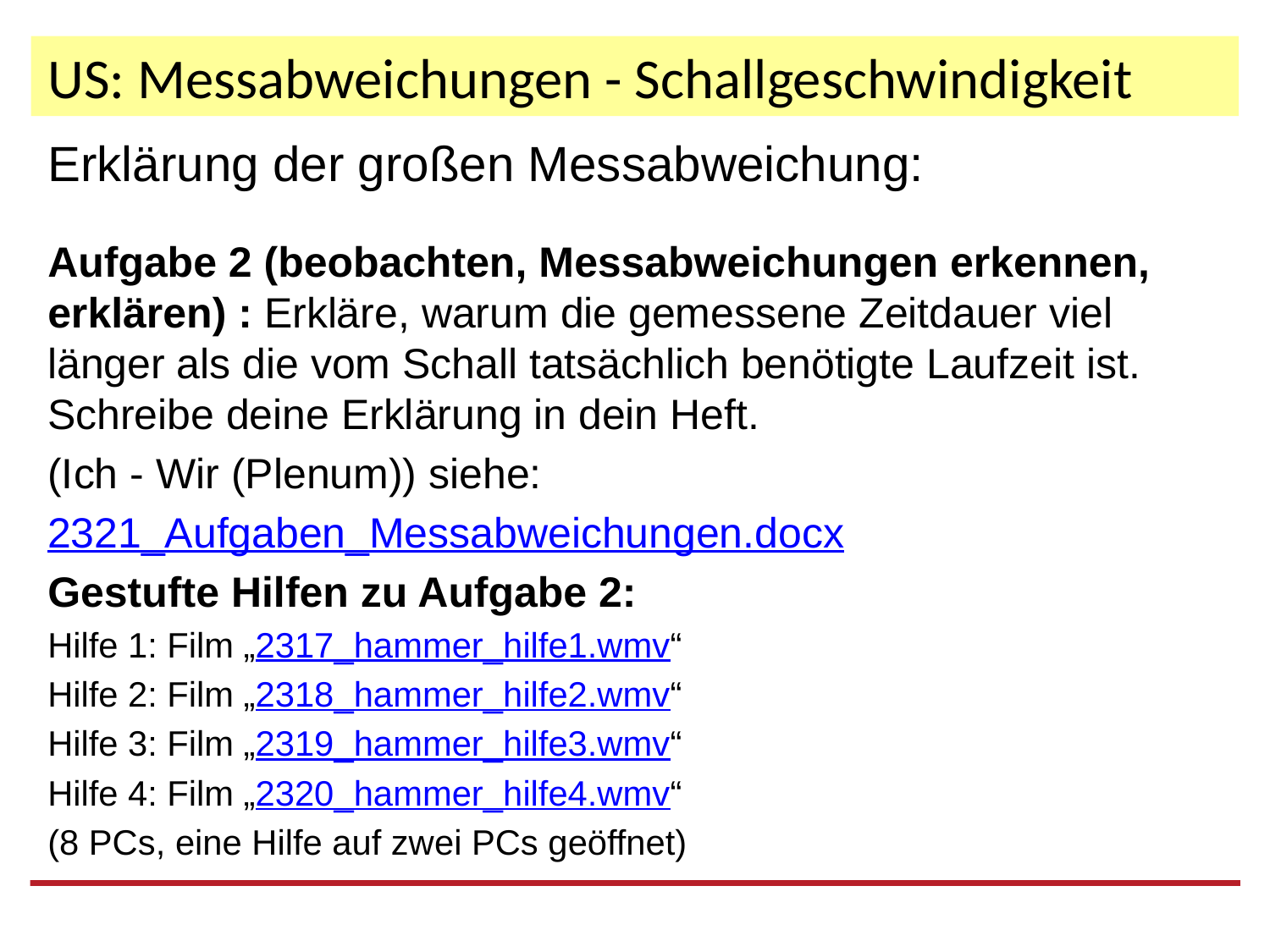

# US: Messabweichungen - Schallgeschwindigkeit
Erklärung der großen Messabweichung:

Aufgabe 2 (beobachten, Messabweichungen erkennen, erklären) : Erkläre, warum die gemessene Zeitdauer viel länger als die vom Schall tatsächlich benötigte Laufzeit ist. Schreibe deine Erklärung in dein Heft.
(Ich - Wir (Plenum)) siehe:
2321_Aufgaben_Messabweichungen.docx
Gestufte Hilfen zu Aufgabe 2:
Hilfe 1: Film „2317_hammer_hilfe1.wmv“
Hilfe 2: Film „2318_hammer_hilfe2.wmv“
Hilfe 3: Film „2319_hammer_hilfe3.wmv“
Hilfe 4: Film „2320_hammer_hilfe4.wmv“
(8 PCs, eine Hilfe auf zwei PCs geöffnet)